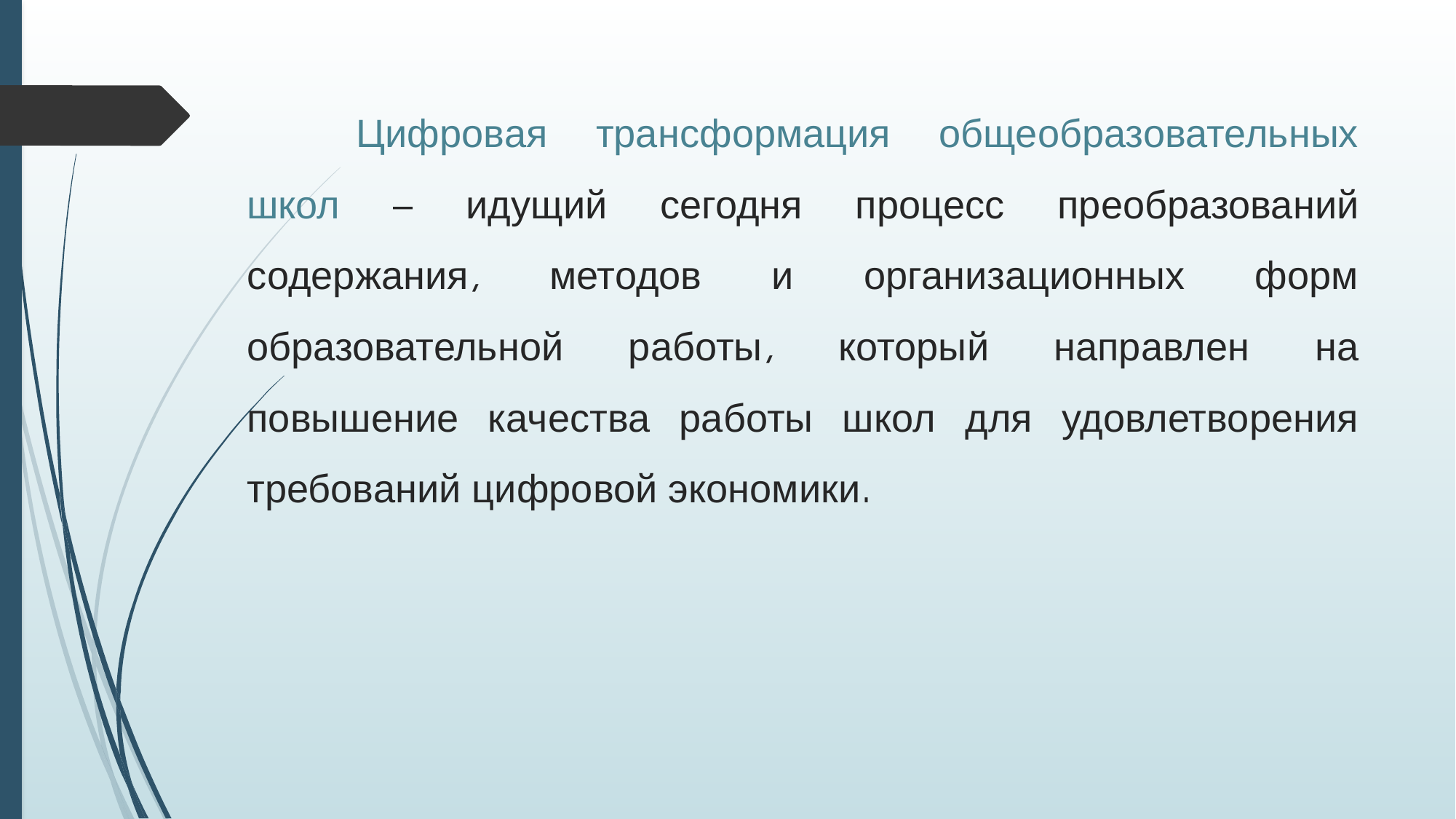

Цифровая трансформация общеобразовательных школ – идущий сегодня процесс преобразований содержания, методов и организационных форм образовательной работы, который направлен на повышение качества работы школ для удовлетворения требований цифровой экономики.